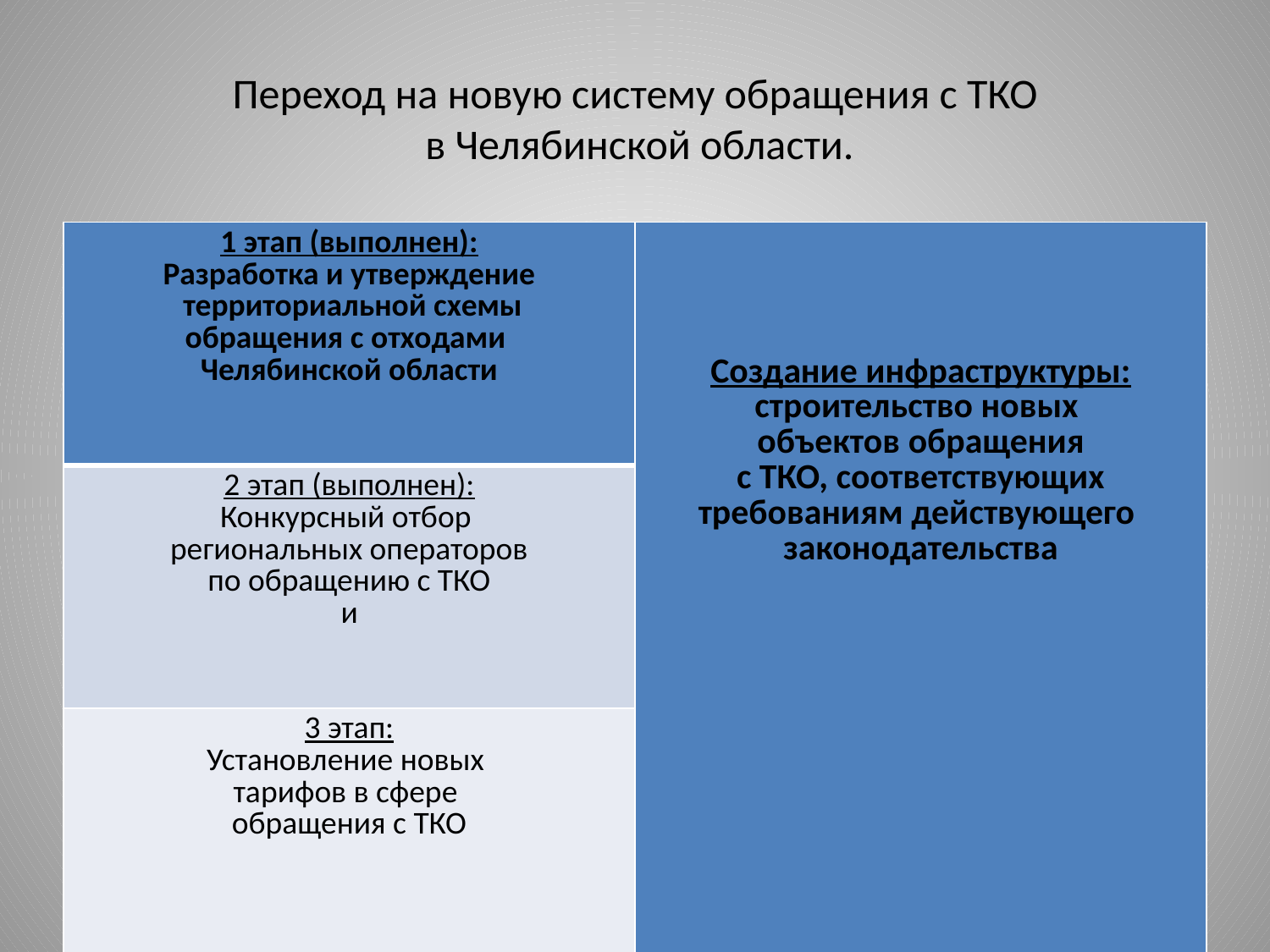

# Переход на новую систему обращения с ТКО в Челябинской области.
| 1 этап (выполнен): Разработка и утверждение территориальной схемы обращения с отходами Челябинской области | Создание инфраструктуры: строительство новых объектов обращения с ТКО, соответствующих требованиям действующего законодательства |
| --- | --- |
| 2 этап (выполнен): Конкурсный отбор региональных операторов по обращению с ТКО и |  |
| 3 этап: Установление новых тарифов в сфере обращения с ТКО |  |